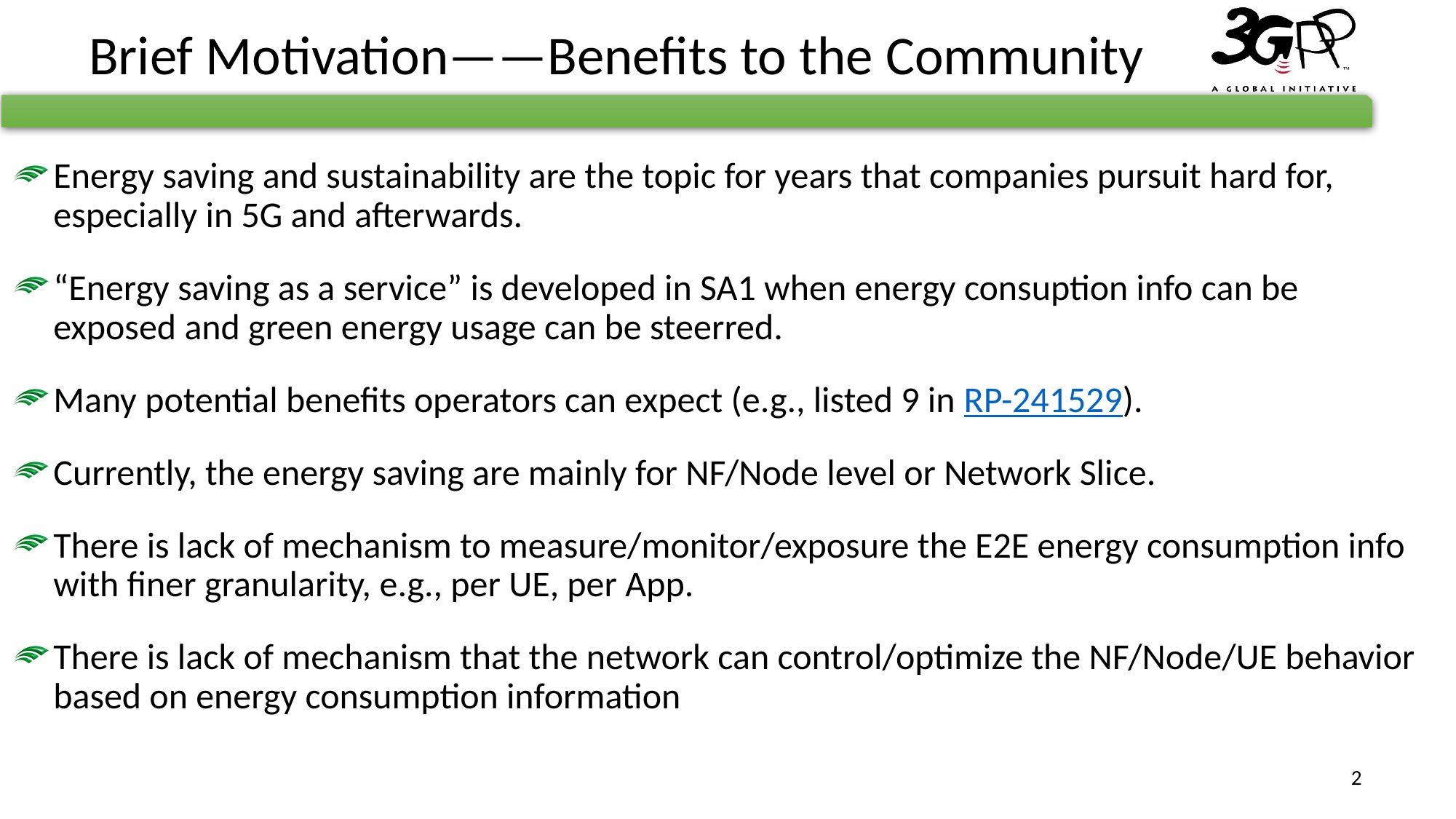

# Brief Motivation——Benefits to the Community
Energy saving and sustainability are the topic for years that companies pursuit hard for, especially in 5G and afterwards.
“Energy saving as a service” is developed in SA1 when energy consuption info can be exposed and green energy usage can be steerred.
Many potential benefits operators can expect (e.g., listed 9 in RP-241529).
Currently, the energy saving are mainly for NF/Node level or Network Slice.
There is lack of mechanism to measure/monitor/exposure the E2E energy consumption info with finer granularity, e.g., per UE, per App.
There is lack of mechanism that the network can control/optimize the NF/Node/UE behavior based on energy consumption information